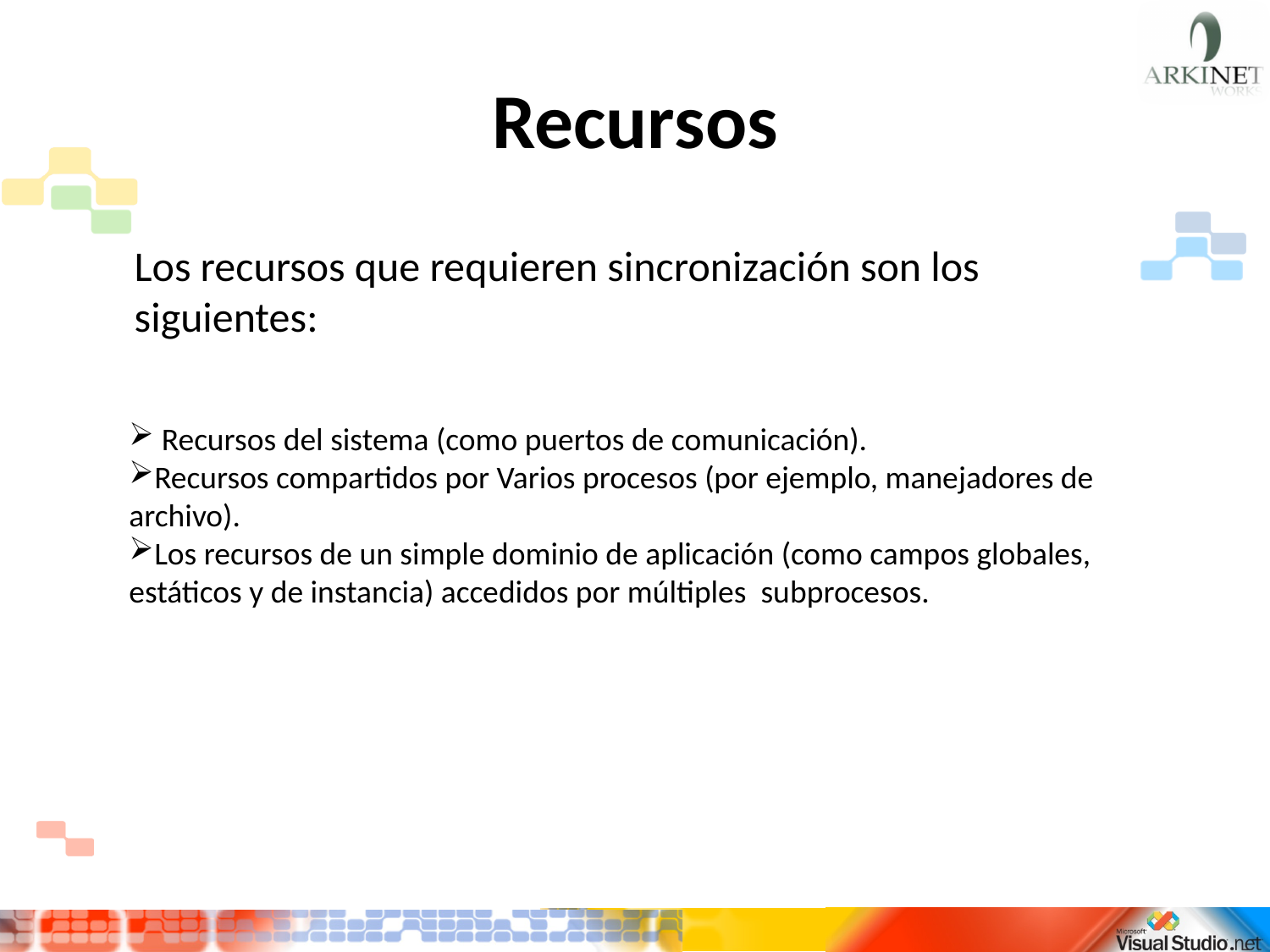

# Recursos
	Los recursos que requieren sincronización son los siguientes:

 Recursos del sistema (como puertos de comunicación).
Recursos compartidos por Varios procesos (por ejemplo, manejadores de archivo).
Los recursos de un simple dominio de aplicación (como campos globales, estáticos y de instancia) accedidos por múltiples  subprocesos.